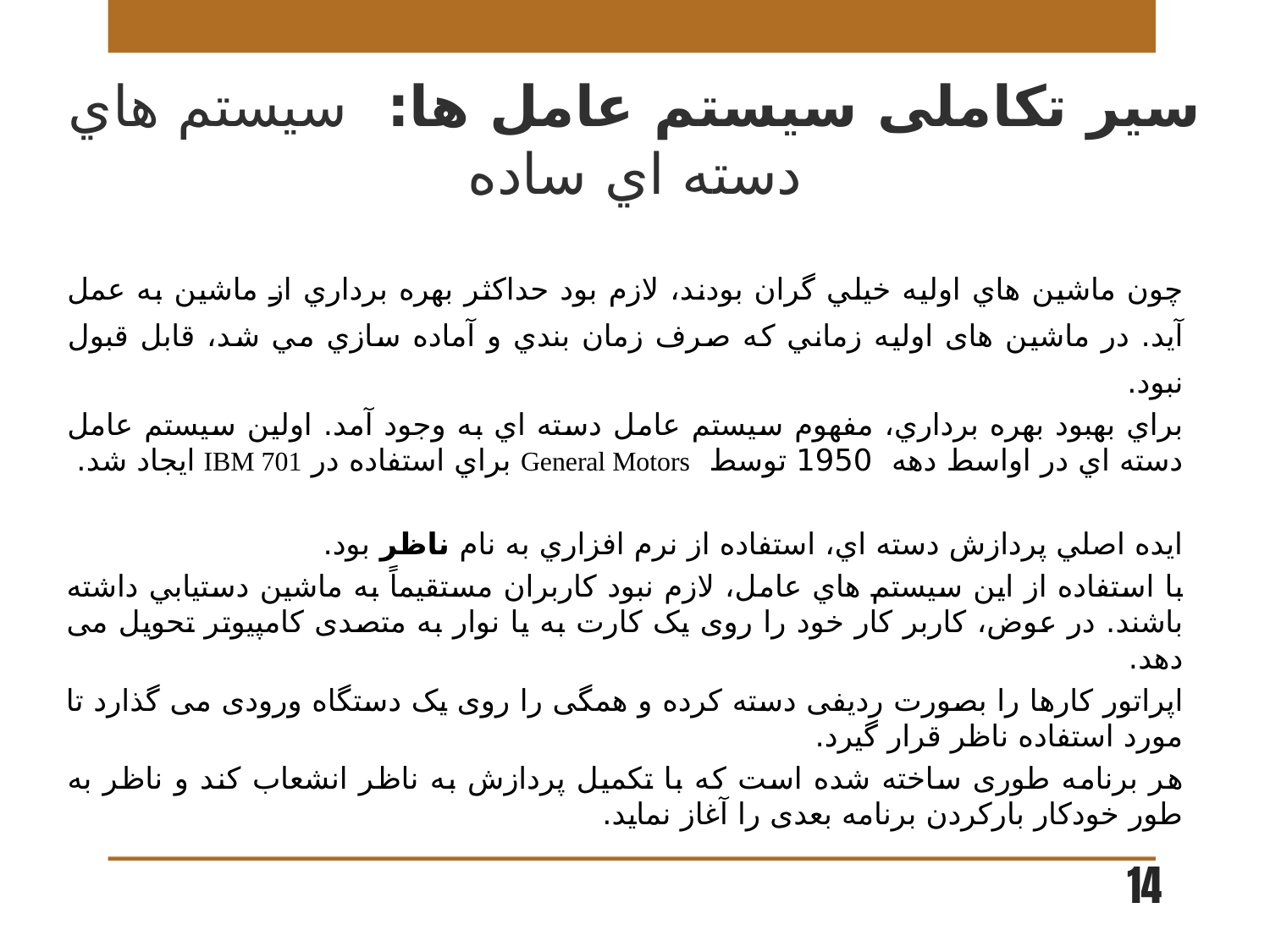

# سیر تکاملی سیستم عامل ها:  سيستم هاي دسته اي ساده
چون ماشين هاي اوليه خيلي گران بودند، لازم بود حداكثر بهره برداري از ماشين به عمل آيد. در ماشین های اولیه زماني كه صرف زمان بندي و آماده سازي مي شد، قابل قبول نبود.
براي بهبود بهره برداري، مفهوم سيستم عامل دسته اي به وجود آمد. اولين سيستم عامل دسته اي در اواسط دهه  1950 توسط  General Motors براي استفاده در IBM 701 ايجاد شد.

ايده اصلي پردازش دسته اي، استفاده از نرم افزاري به نام ناظر بود.
با استفاده از اين سيستم هاي عامل، لازم نبود كاربران مستقيماً به ماشين دستيابي داشته باشند. در عوض، کاربر کار خود را روی یک کارت به یا نوار به متصدی کامپیوتر تحویل می دهد.
اپراتور کارها را بصورت ردیفی دسته کرده و همگی را روی یک دستگاه ورودی می گذارد تا مورد استفاده ناظر قرار گیرد.
هر برنامه طوری ساخته شده است که با تکمیل پردازش به ناظر انشعاب کند و ناظر به طور خودکار بارکردن برنامه بعدی را آغاز نماید.
14